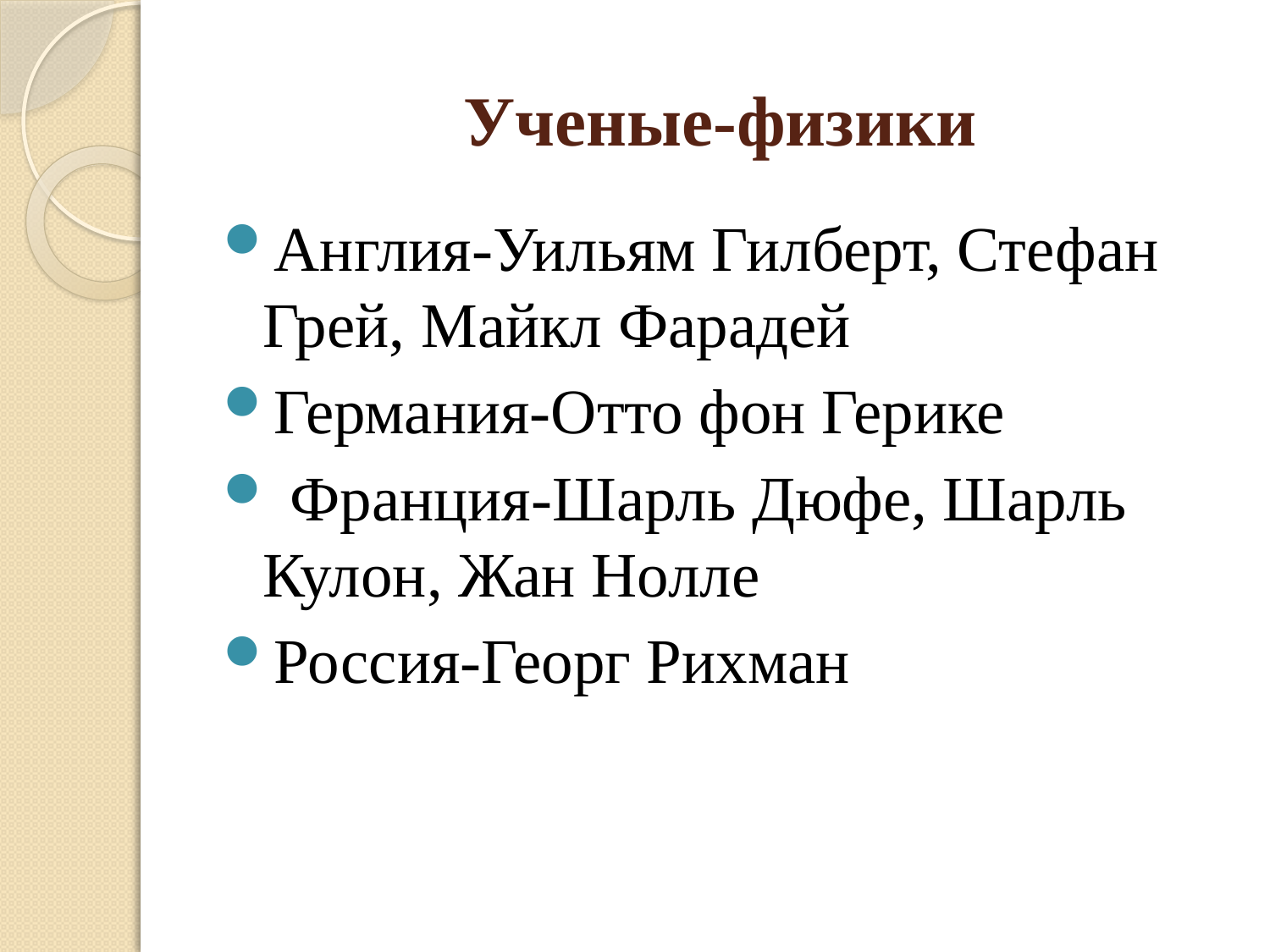

# Ученые-физики
Англия-Уильям Гилберт, Стефан Грей, Майкл Фарадей
Германия-Отто фон Герике
 Франция-Шарль Дюфе, Шарль Кулон, Жан Нолле
Россия-Георг Рихман